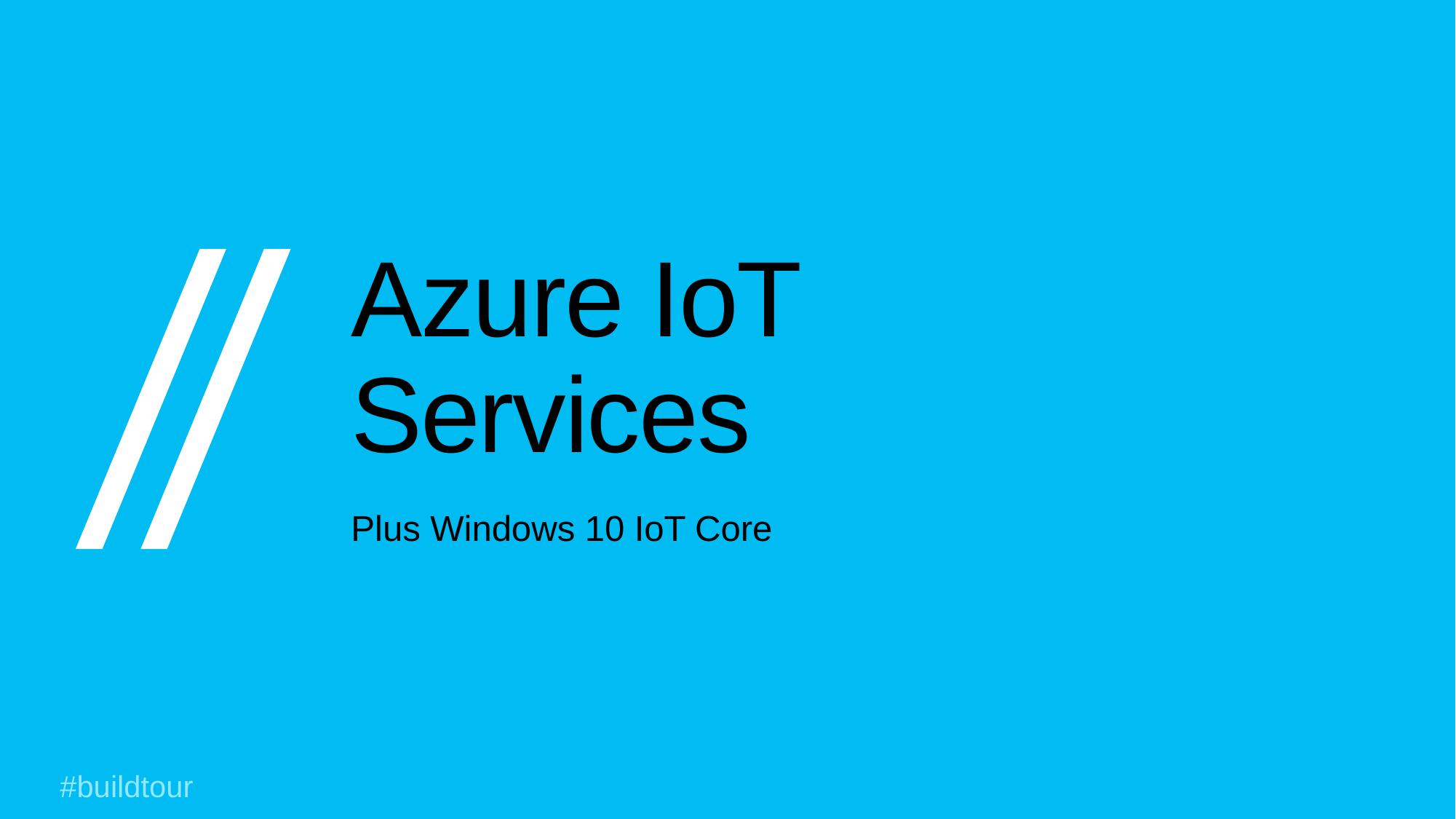

# Azure IoT Services
Plus Windows 10 IoT Core
#buildtour